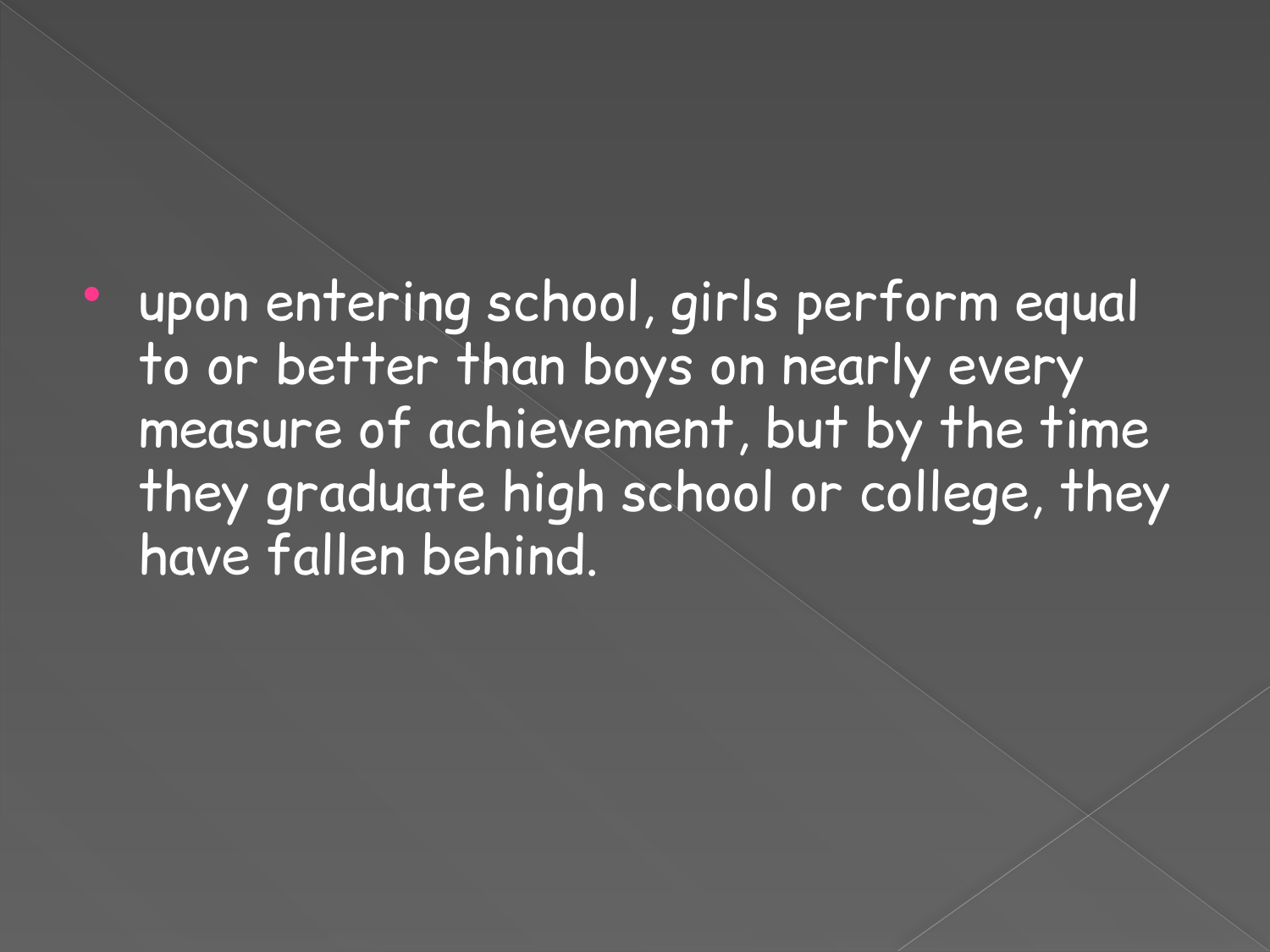

#
upon entering school, girls perform equal to or better than boys on nearly every measure of achievement, but by the time they graduate high school or college, they have fallen behind.